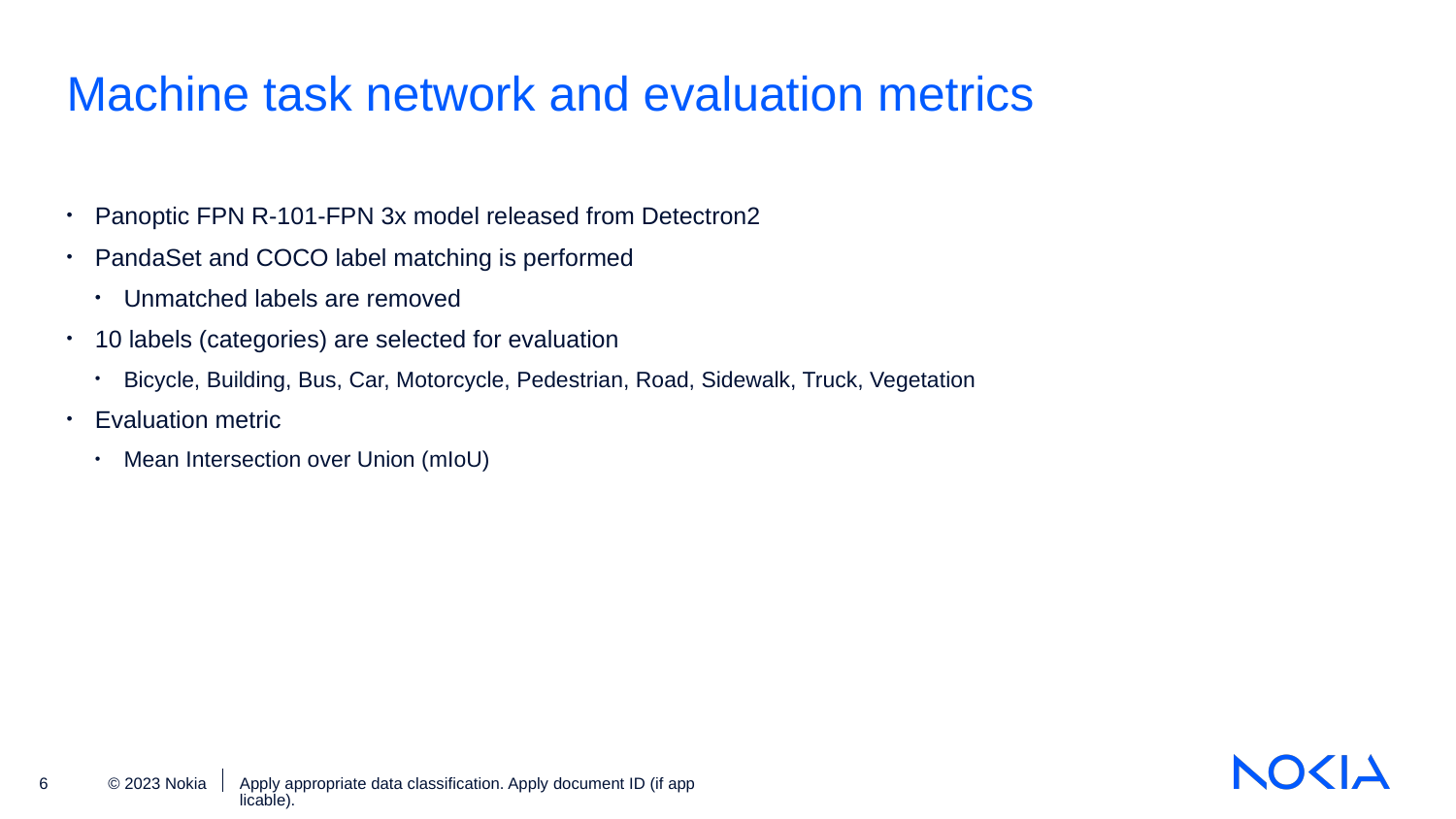

Machine task network and evaluation metrics

Panoptic FPN R-101-FPN 3x model released from Detectron2
PandaSet and COCO label matching is performed
Unmatched labels are removed
10 labels (categories) are selected for evaluation
Bicycle, Building, Bus, Car, Motorcycle, Pedestrian, Road, Sidewalk, Truck, Vegetation
Evaluation metric
Mean Intersection over Union (mIoU)
Apply appropriate data classification. Apply document ID (if applicable).